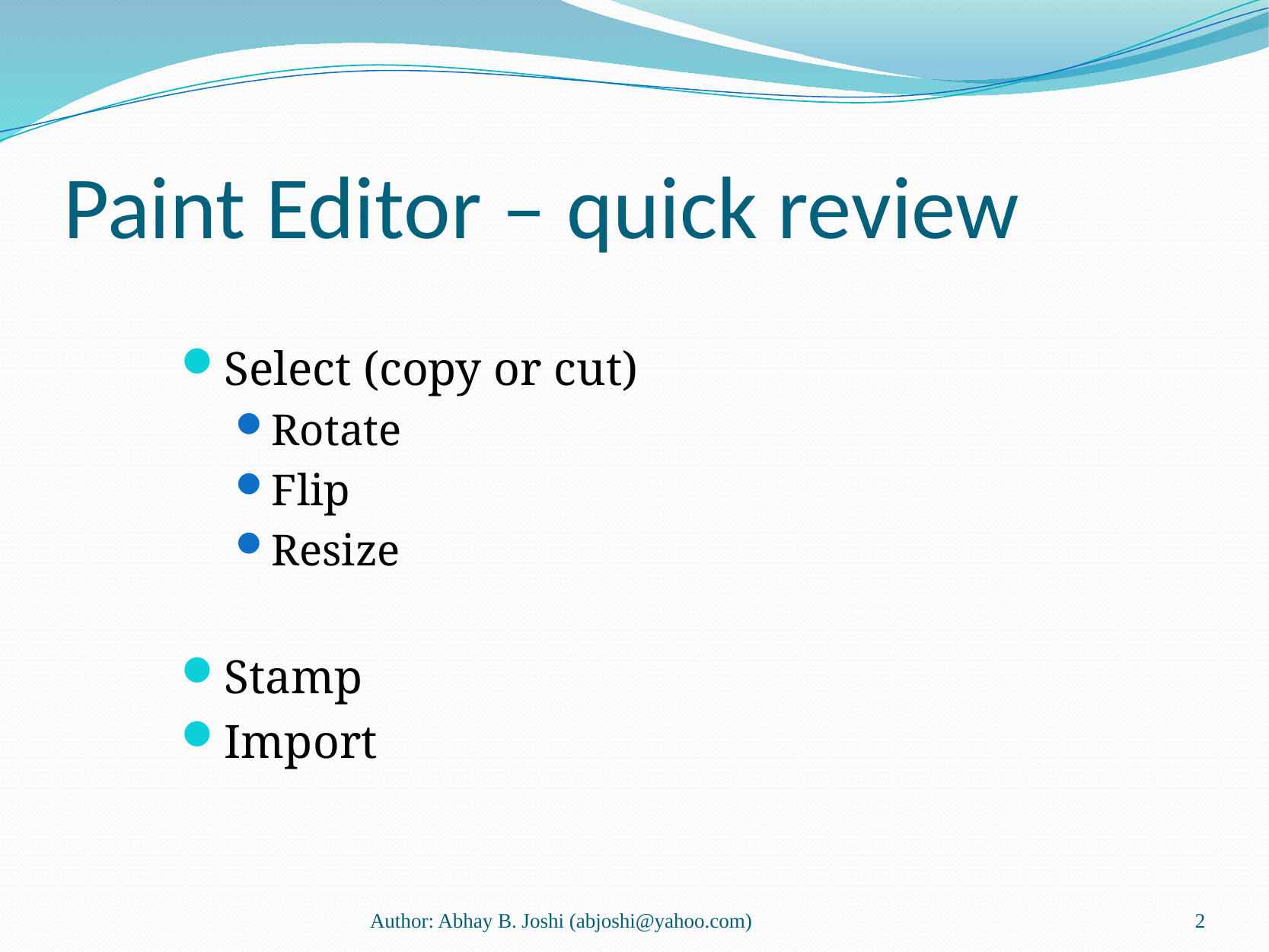

# Paint Editor – quick review

Select (copy or cut)
Rotate
Flip
Resize

Stamp
Import
Author: Abhay B. Joshi (abjoshi@yahoo.com)
2